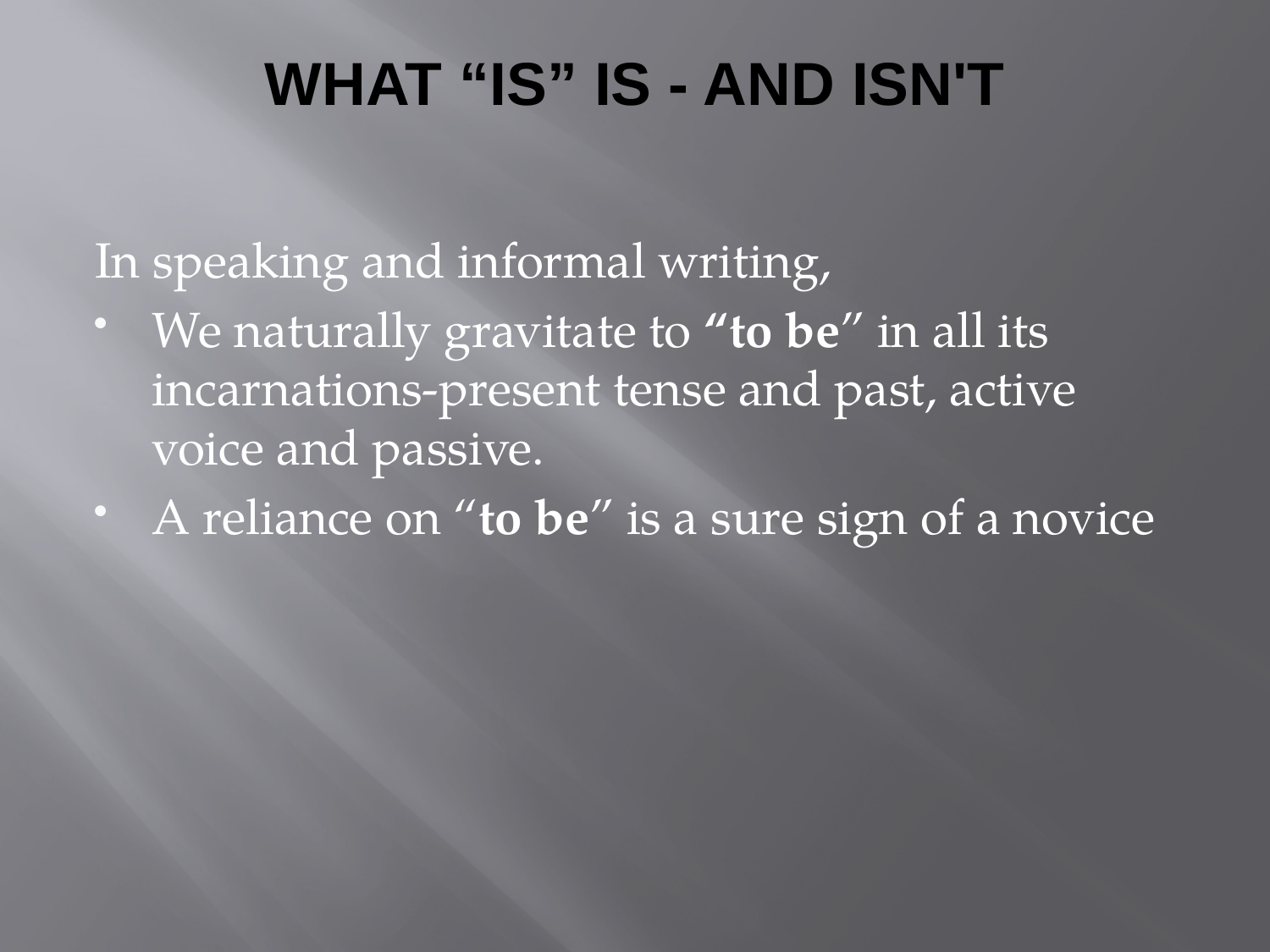

# WHAT “IS” IS - AND ISN'T
In speaking and informal writing,
We naturally gravitate to “to be” in all its incarnations-present tense and past, active voice and passive.
A reliance on “to be” is a sure sign of a novice